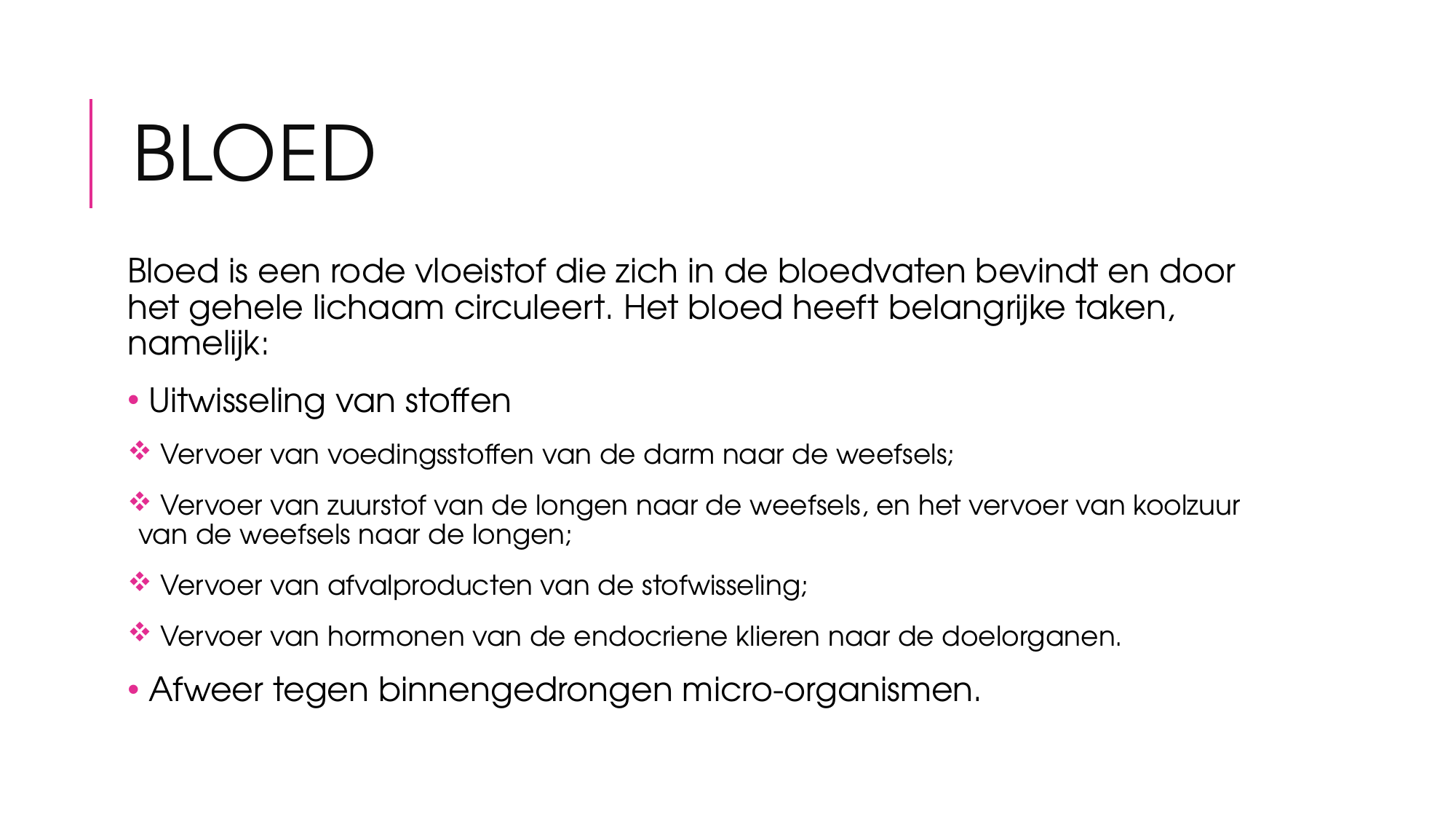

# Bloed
Bloed is een rode vloeistof die zich in de bloedvaten bevindt en door het gehele lichaam circuleert. Het bloed heeft belangrijke taken, namelijk:
 Uitwisseling van stoffen
 Vervoer van voedingsstoffen van de darm naar de weefsels;
 Vervoer van zuurstof van de longen naar de weefsels, en het vervoer van koolzuur van de weefsels naar de longen;
 Vervoer van afvalproducten van de stofwisseling;
 Vervoer van hormonen van de endocriene klieren naar de doelorganen.
 Afweer tegen binnengedrongen micro-organismen.